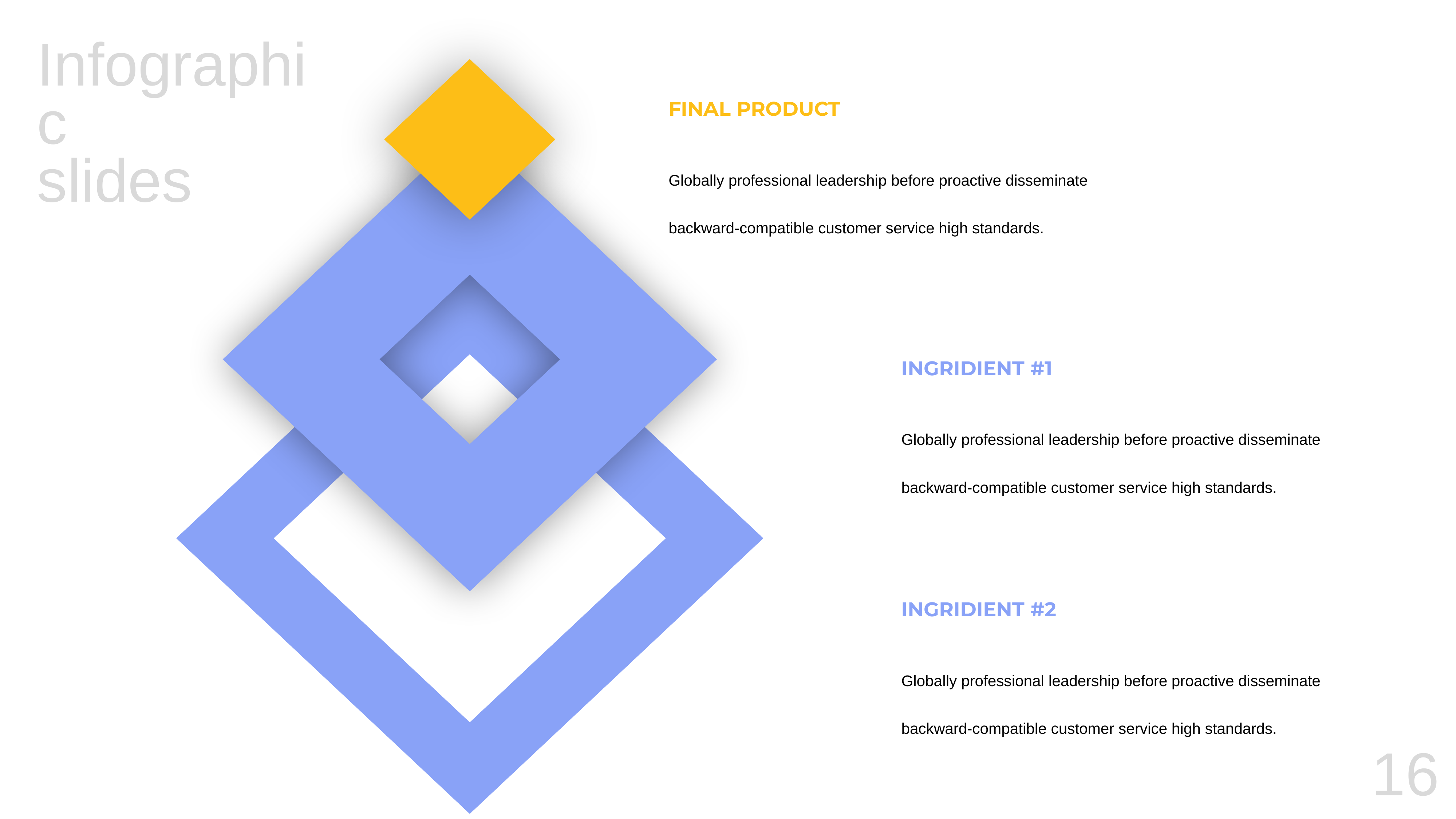

Infographic
slides

FINAL PRODUCT
Globally professional leadership before proactive disseminate backward-compatible customer service high standards.

INGRIDIENT #1
Globally professional leadership before proactive disseminate backward-compatible customer service high standards.
INGRIDIENT #2
Globally professional leadership before proactive disseminate backward-compatible customer service high standards.
16.